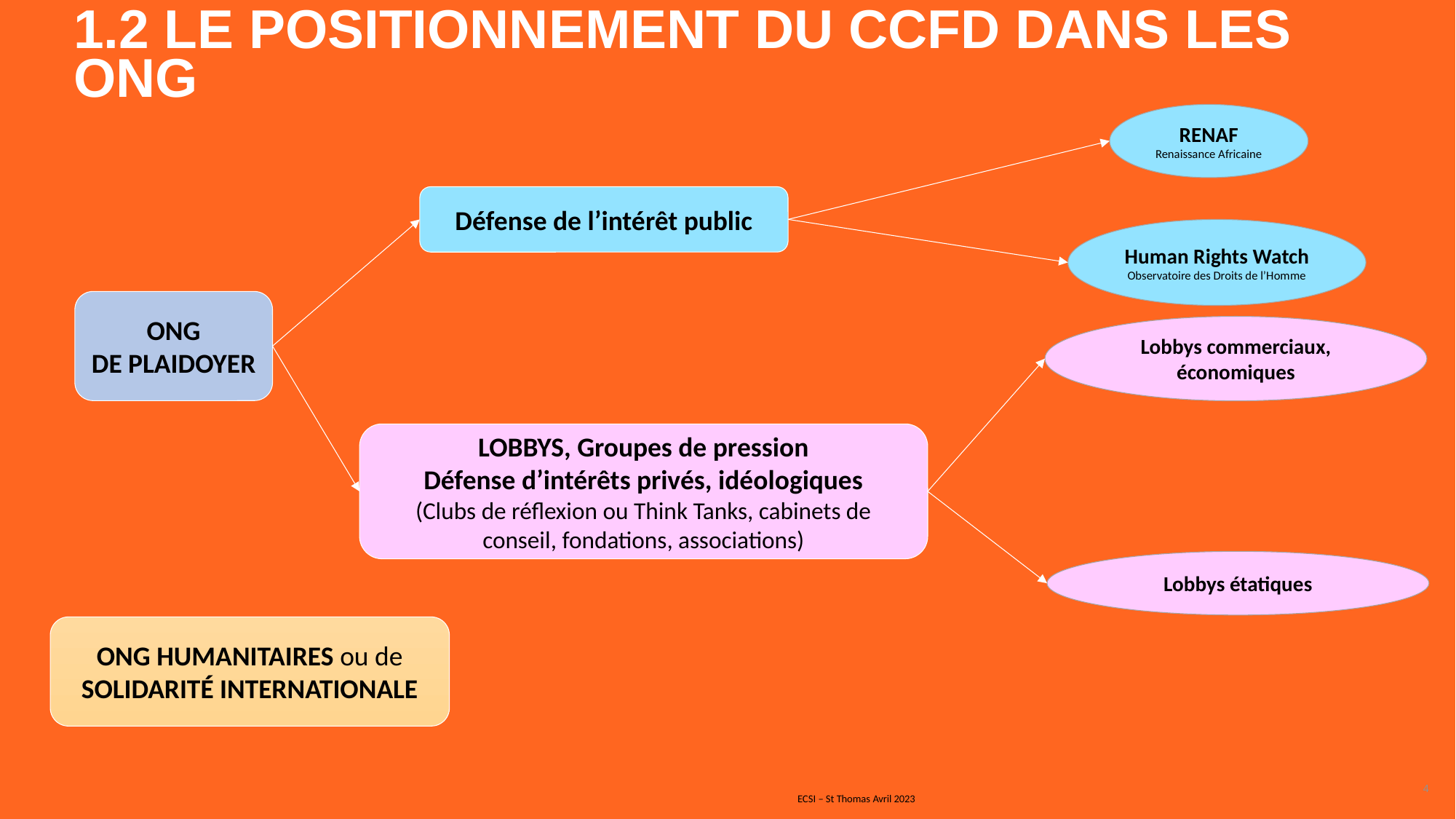

1.2 LE POSITIONNEMENT DU CCFD DANS LES ONG
RENAF
Renaissance Africaine
Défense de l’intérêt public
Human Rights Watch
Observatoire des Droits de l’Homme
ONG
DE PLAIDOYER
Lobbys commerciaux, économiques
LOBBYS, Groupes de pression
Défense d’intérêts privés, idéologiques
(Clubs de réflexion ou Think Tanks, cabinets de conseil, fondations, associations)
Lobbys étatiques
ONG HUMANITAIRES ou de
SOLIDARITÉ INTERNATIONALE
4
ECSI – St Thomas Avril 2023